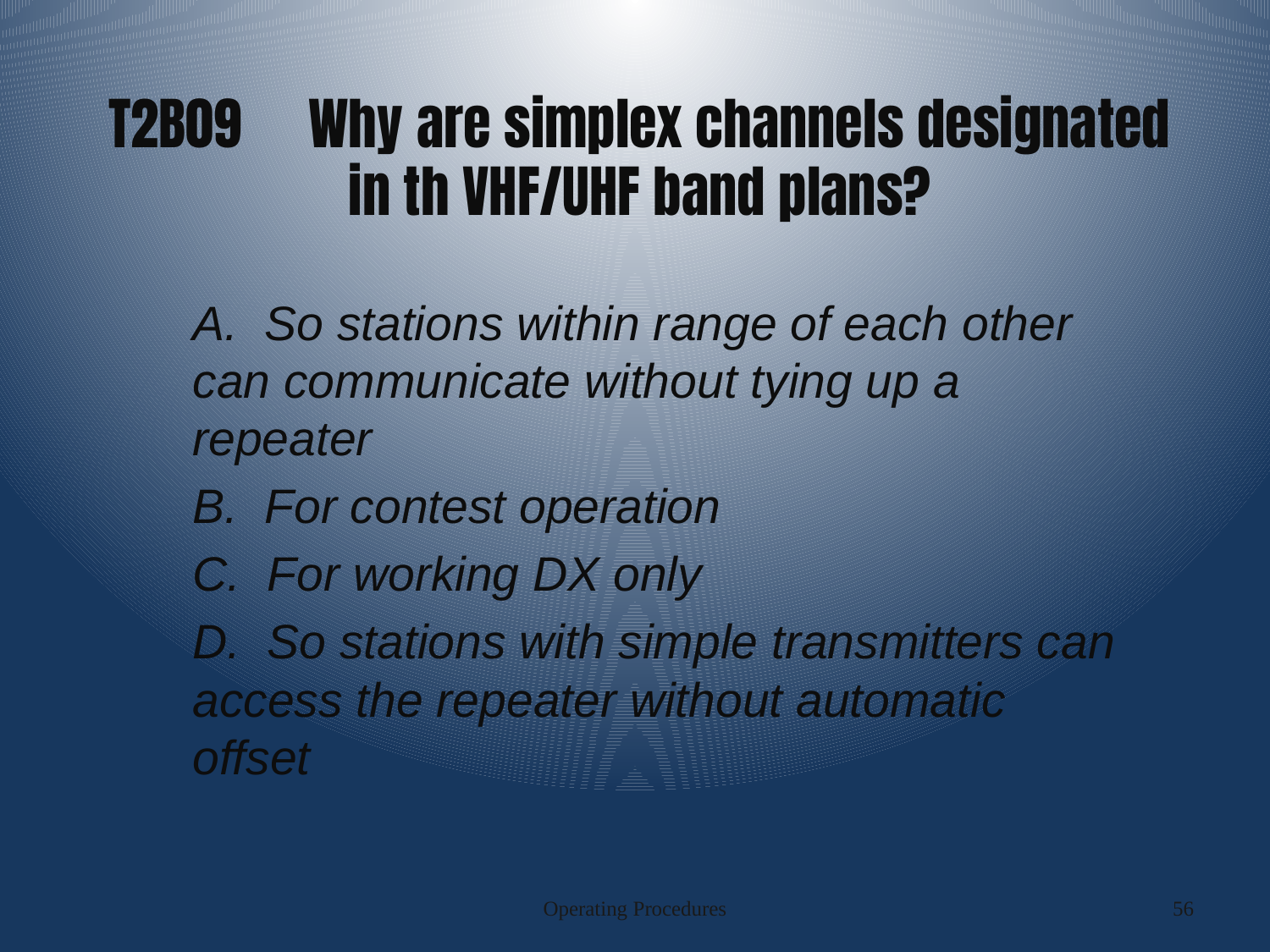

# T2B09     Why are simplex channels designated in th VHF/UHF band plans?
A.  So stations within range of each other can communicate without tying up a repeater
B.  For contest operation
C.  For working DX only
D.  So stations with simple transmitters can access the repeater without automatic offset
Operating Procedures
56